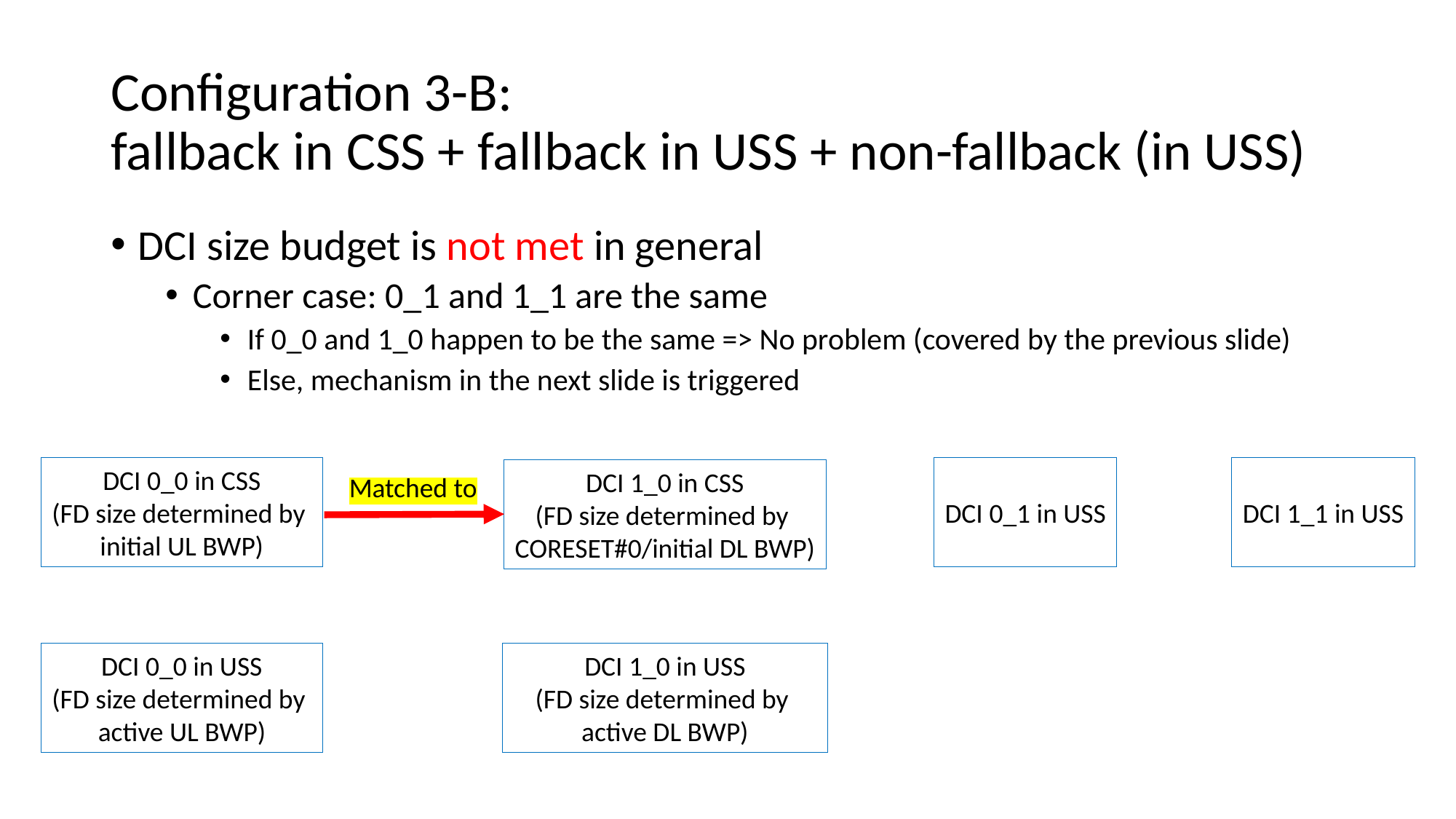

# Configuration 3-B: fallback in CSS + fallback in USS + non-fallback (in USS)
DCI size budget is not met in general
Corner case: 0_1 and 1_1 are the same
If 0_0 and 1_0 happen to be the same => No problem (covered by the previous slide)
Else, mechanism in the next slide is triggered

DCI 0_0 in CSS
(FD size determined by
initial UL BWP)

DCI 0_1 in USS

DCI 1_1 in USS

DCI 1_0 in CSS
(FD size determined by
CORESET#0/initial DL BWP)
Matched to
DCI 0_0 in USS
(FD size determined by
active UL BWP)
DCI 1_0 in USS
(FD size determined by
active DL BWP)